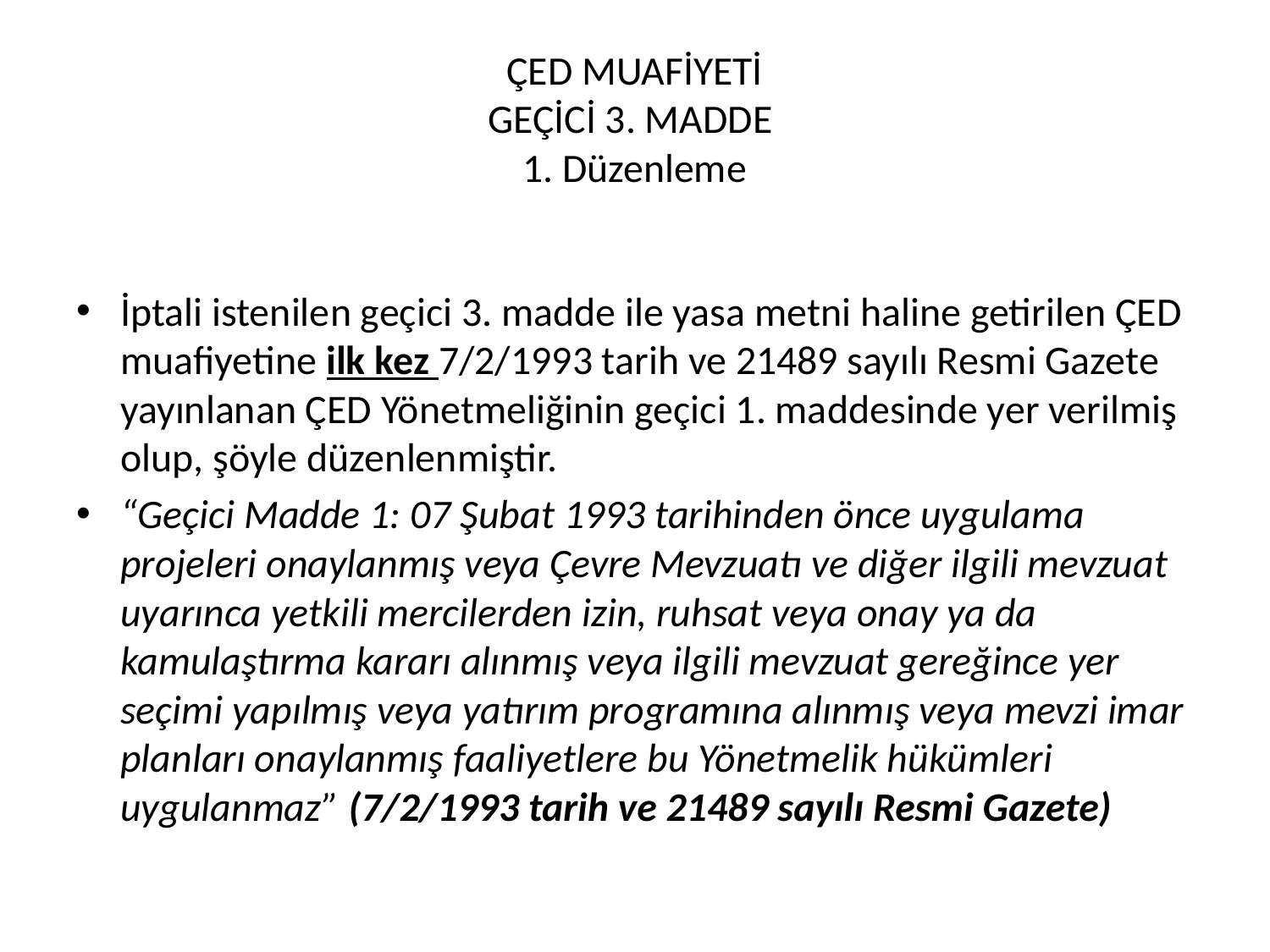

# ÇED MUAFİYETİ GEÇİCİ 3. MADDE 1. Düzenleme

İptali istenilen geçici 3. madde ile yasa metni haline getirilen ÇED muafiyetine ilk kez 7/2/1993 tarih ve 21489 sayılı Resmi Gazete yayınlanan ÇED Yönetmeliğinin geçici 1. maddesinde yer verilmiş olup, şöyle düzenlenmiştir.
“Geçici Madde 1: 07 Şubat 1993 tarihinden önce uygulama projeleri onaylanmış veya Çevre Mevzuatı ve diğer ilgili mevzuat uyarınca yetkili mercilerden izin, ruhsat veya onay ya da kamulaştırma kararı alınmış veya ilgili mevzuat gereğince yer seçimi yapılmış veya yatırım programına alınmış veya mevzi imar planları onaylanmış faaliyetlere bu Yönetmelik hükümleri uygulanmaz” (7/2/1993 tarih ve 21489 sayılı Resmi Gazete)